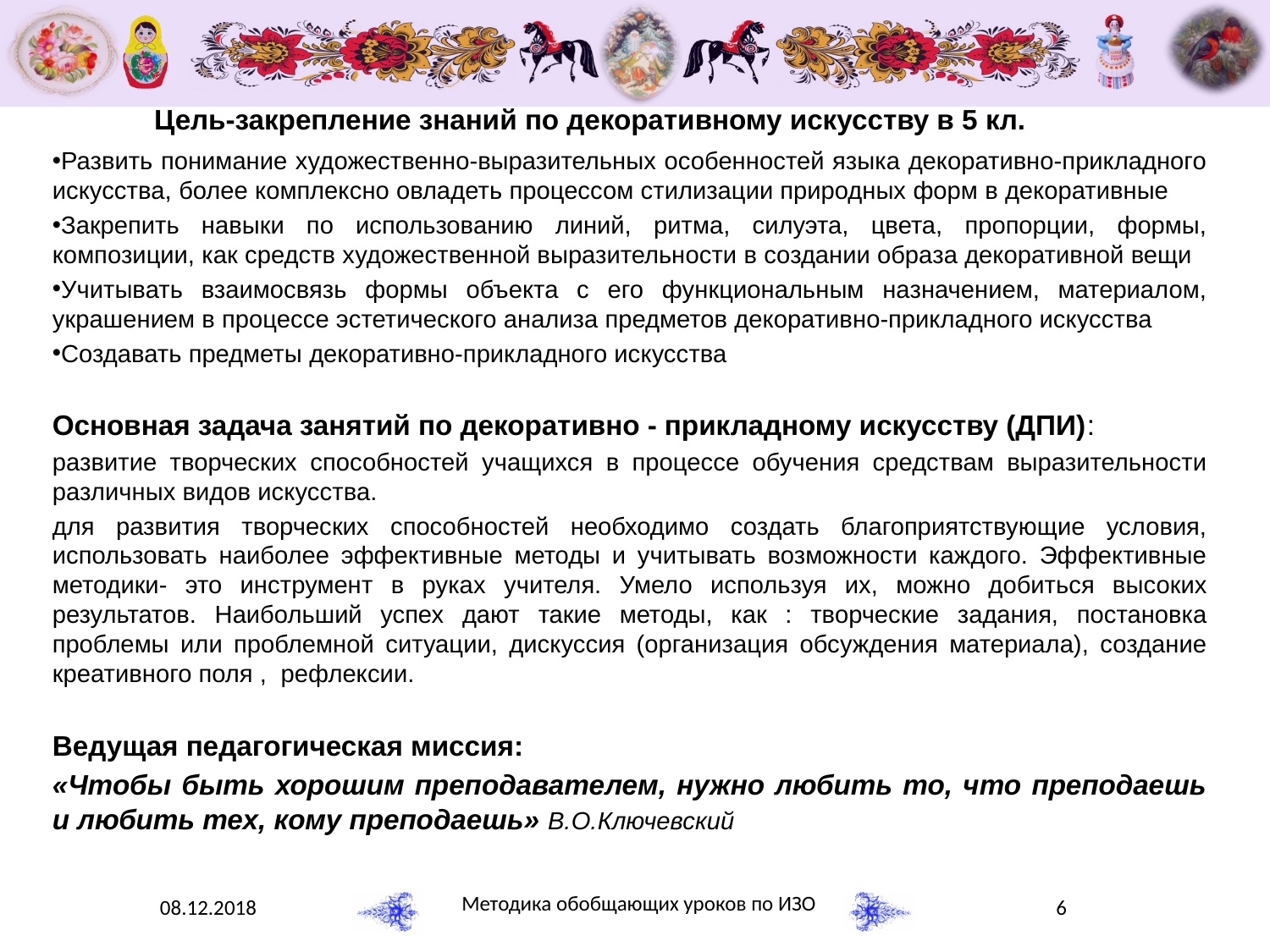

# Цель-закрепление знаний по декоративному искусству в 5 кл.
Развить понимание художественно-выразительных особенностей языка декоративно-прикладного искусства, более комплексно овладеть процессом стилизации природных форм в декоративные
Закрепить навыки по использованию линий, ритма, силуэта, цвета, пропорции, формы, композиции, как средств художественной выразительности в создании образа декоративной вещи
Учитывать взаимосвязь формы объекта с его функциональным назначением, материалом, украшением в процессе эстетического анализа предметов декоративно-прикладного искусства
Создавать предметы декоративно-прикладного искусства

Основная задача занятий по декоративно - прикладному искусству (ДПИ):
развитие творческих способностей учащихся в процессе обучения средствам выразительности различных видов искусства.
для развития творческих способностей необходимо создать благоприятствующие условия, использовать наиболее эффективные методы и учитывать возможности каждого. Эффективные методики- это инструмент в руках учителя. Умело используя их, можно добиться высоких результатов. Наибольший успех дают такие методы, как : творческие задания, постановка проблемы или проблемной ситуации, дискуссия (организация обсуждения материала), создание креативного поля ,  рефлексии.

Ведущая педагогическая миссия:
«Чтобы быть хорошим преподавателем, нужно любить то, что преподаешь и любить тех, кому преподаешь» В.О.Ключевский